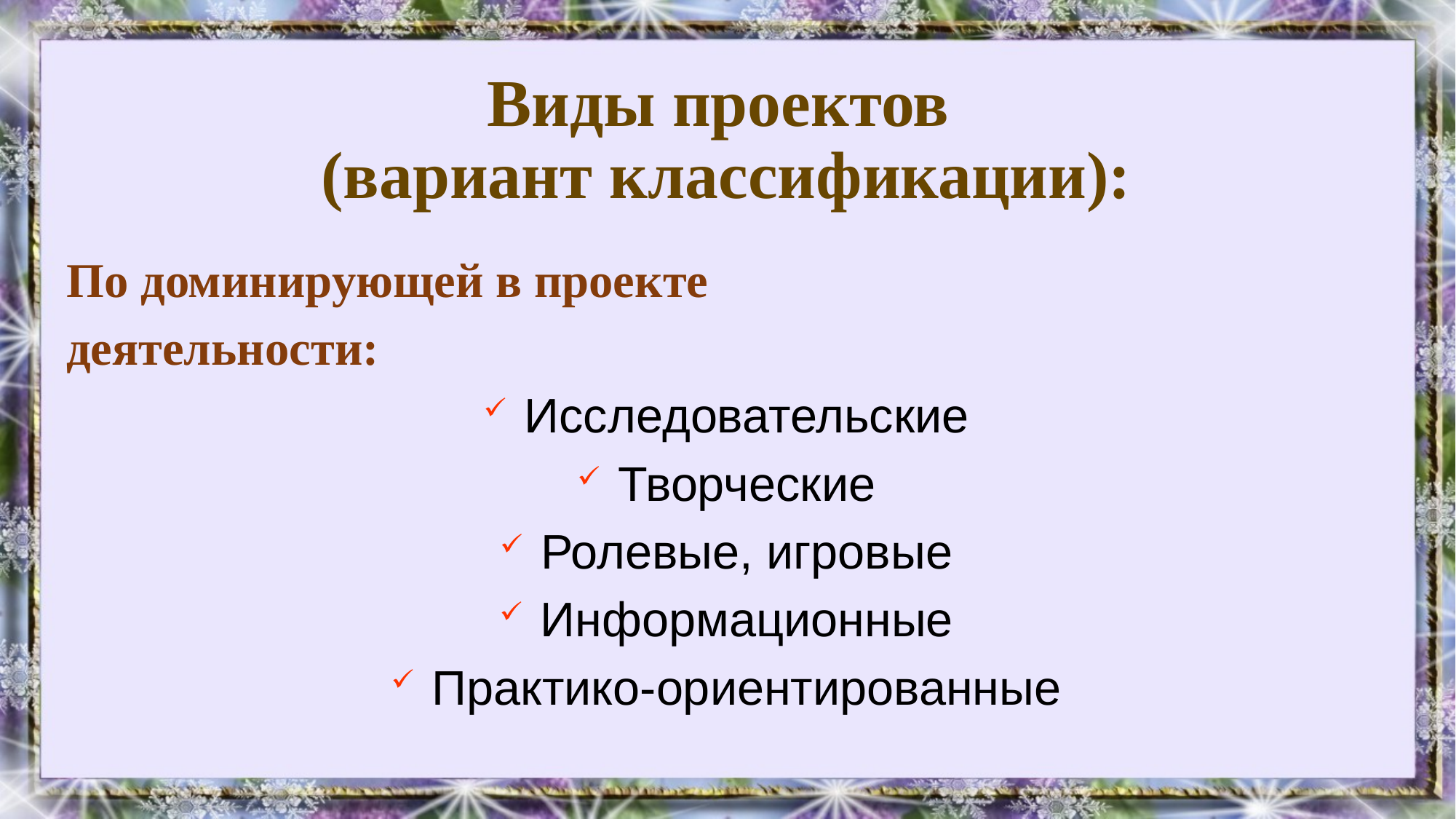

# Виды проектов (вариант классификации):
По доминирующей в проекте
деятельности:
Исследовательские
Творческие
Ролевые, игровые
Информационные
Практико-ориентированные